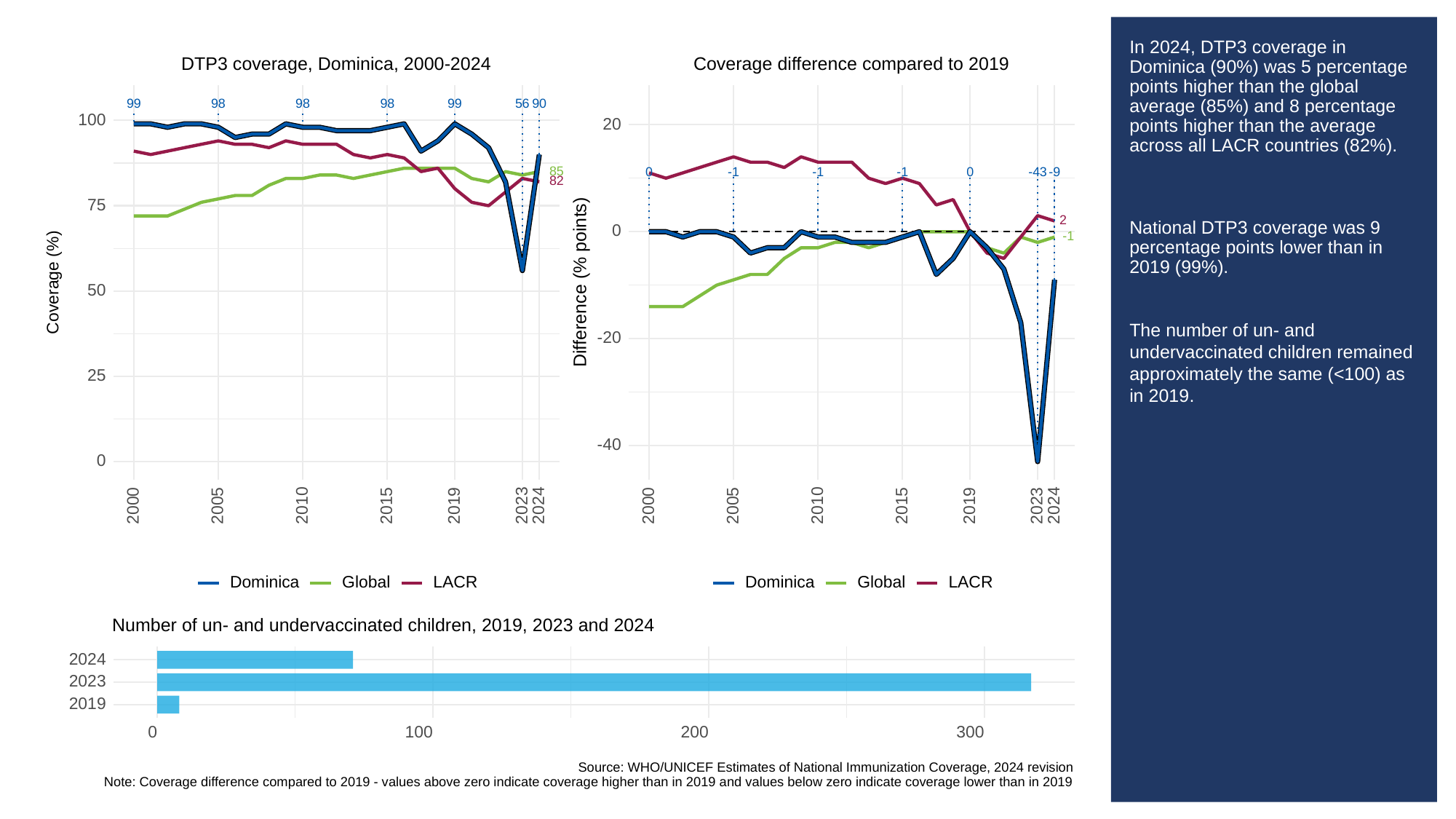

# In 2024, DTP3 coverage in Dominica (90%) was 5 percentage points higher than the global average (85%) and 8 percentage points higher than the average across all LACR countries (82%).

National DTP3 coverage was 9 percentage points lower than in 2019 (99%).

The number of un- and undervaccinated children remained approximately the same (<100) as in 2019.

Coverage difference compared to 2019
DTP3 coverage, Dominica, 2000-2024

99
98
98
98
99
56
90

100
20

85
-43
0
0
-9

-1
-1
-1

82

75

2
0

-1

Difference (% points)
Coverage (%)
50

-20

25

-40

0

2023
2023
2000
2005
2010
2015
2019
2024
2000
2005
2010
2015
2019
2024
Global
LACR
Global
LACR
Dominica
Dominica

Number of un- and undervaccinated children, 2019, 2023 and 2024

2024

2023

2019

300
0
100
200
Source: WHO/UNICEF Estimates of National Immunization Coverage, 2024 revision
Note: Coverage difference compared to 2019 - values above zero indicate coverage higher than in 2019 and values below zero indicate coverage lower than in 2019